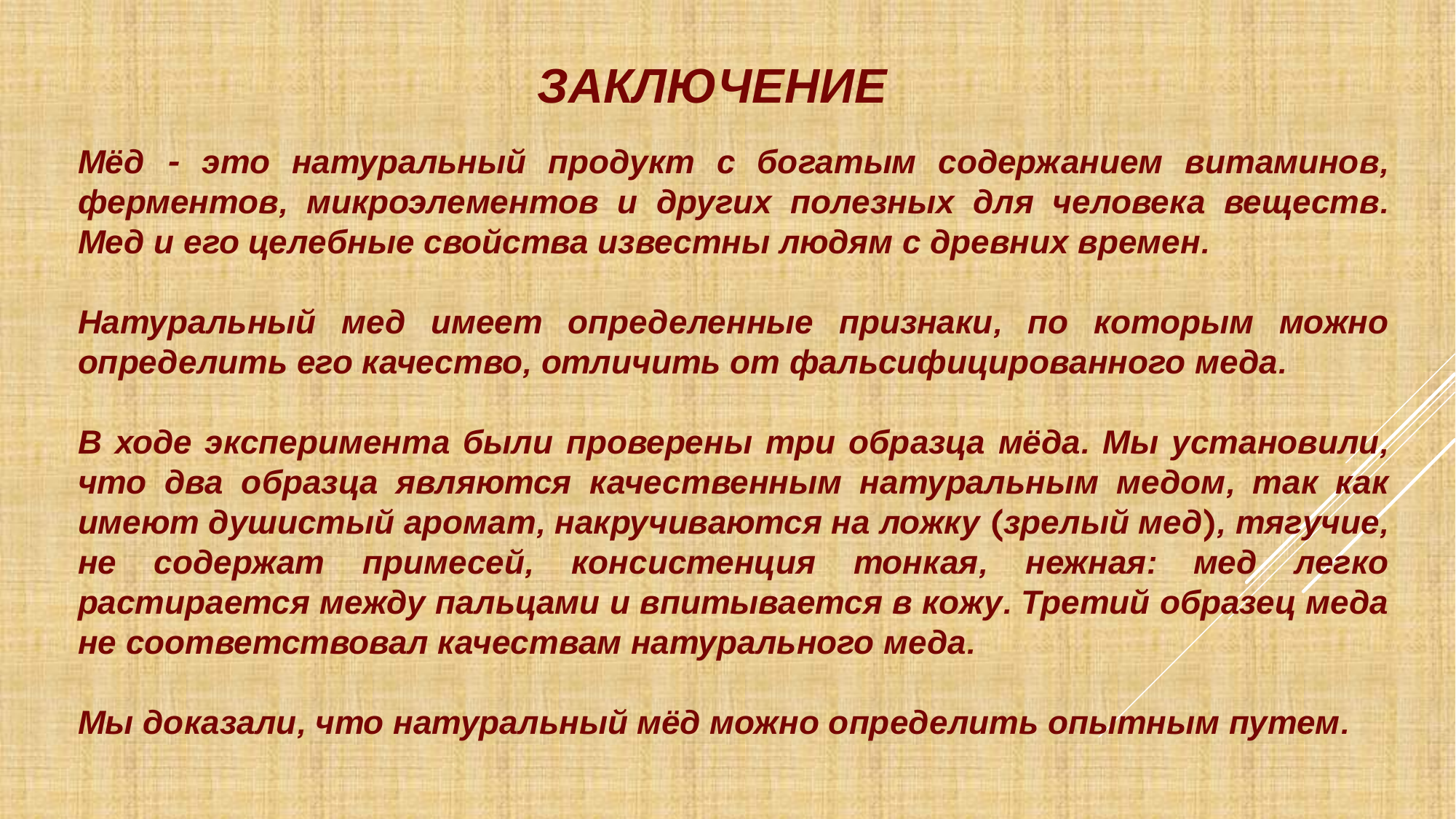

ЗАКЛЮЧЕНИЕ

Мёд - это натуральный продукт с богатым содержанием витаминов, ферментов, микроэлементов и других полезных для человека веществ. Мед и его целебные свойства известны людям с древних времен.

Натуральный мед имеет определенные признаки, по которым можно определить его качество, отличить от фальсифицированного меда.

В ходе эксперимента были проверены три образца мёда. Мы установили, что два образца являются качественным натуральным медом, так как имеют душистый аромат, накручиваются на ложку (зрелый мед), тягучие, не содержат примесей, консистенция тонкая, нежная: мед легко растирается между пальцами и впитывается в кожу. Третий образец меда не соответствовал качествам натурального меда.

Мы доказали, что натуральный мёд можно определить опытным путем.